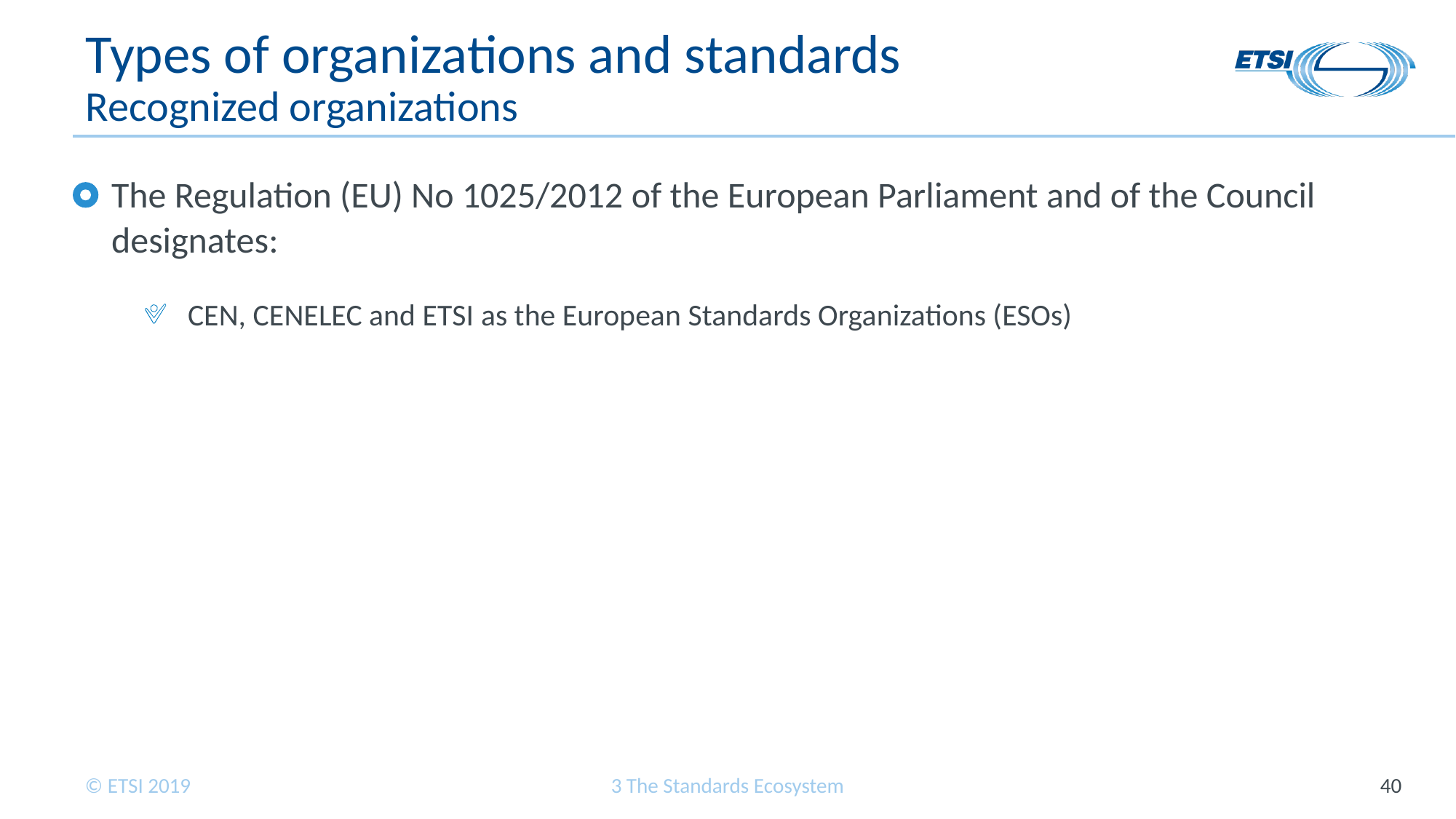

# Types of organizations and standards Recognized organizations
The Regulation (EU) No 1025/2012 of the European Parliament and of the Council designates:

CEN, CENELEC and ETSI as the European Standards Organizations (ESOs)
3 The Standards Ecosystem